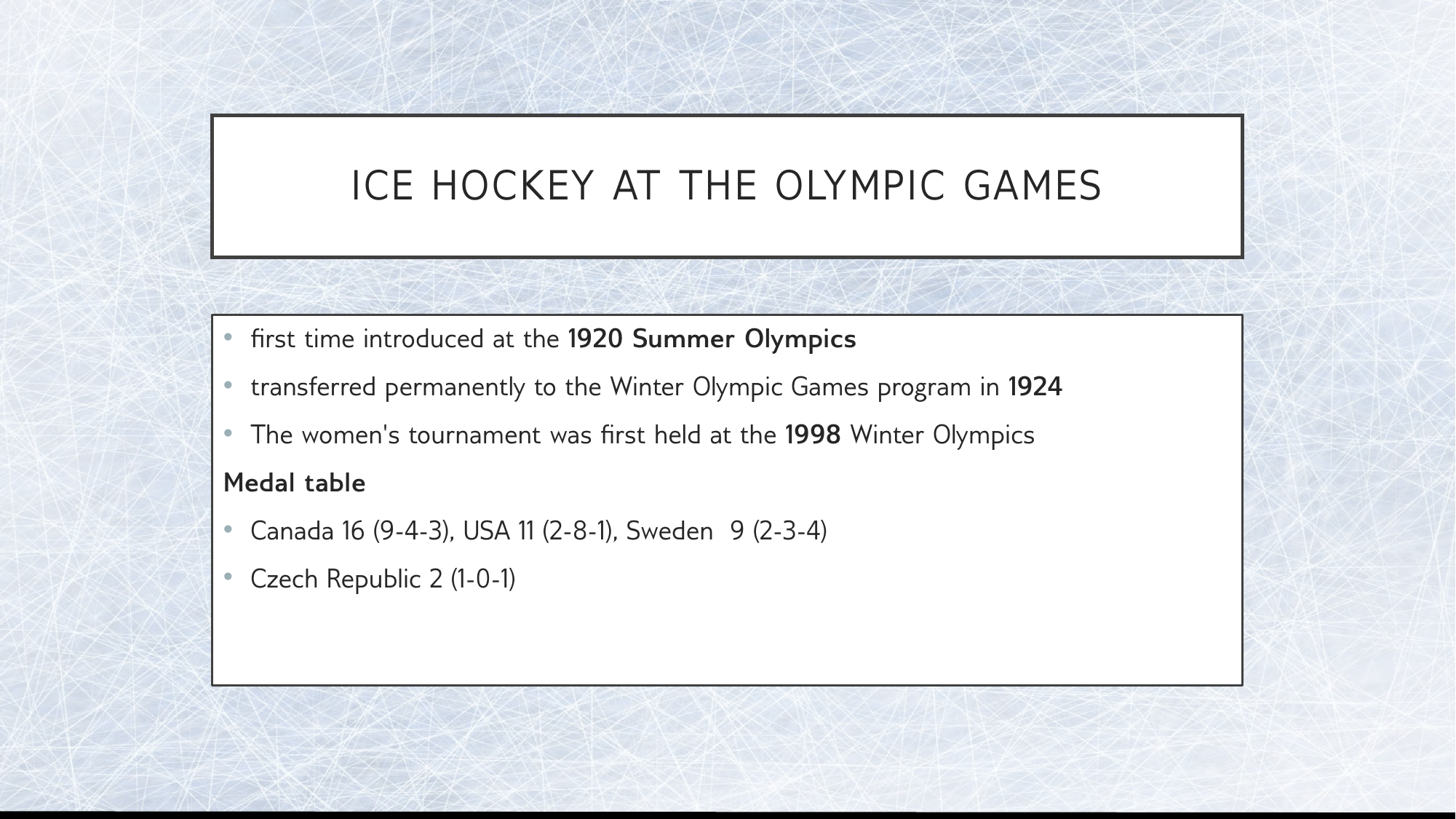

# Ice hockey at the olympic games
first time introduced at the 1920 Summer Olympics
transferred permanently to the Winter Olympic Games program in 1924
The women's tournament was first held at the 1998 Winter Olympics
Medal table
Canada 16 (9-4-3), USA 11 (2-8-1), Sweden  9 (2-3-4)
Czech Republic 2 (1-0-1)